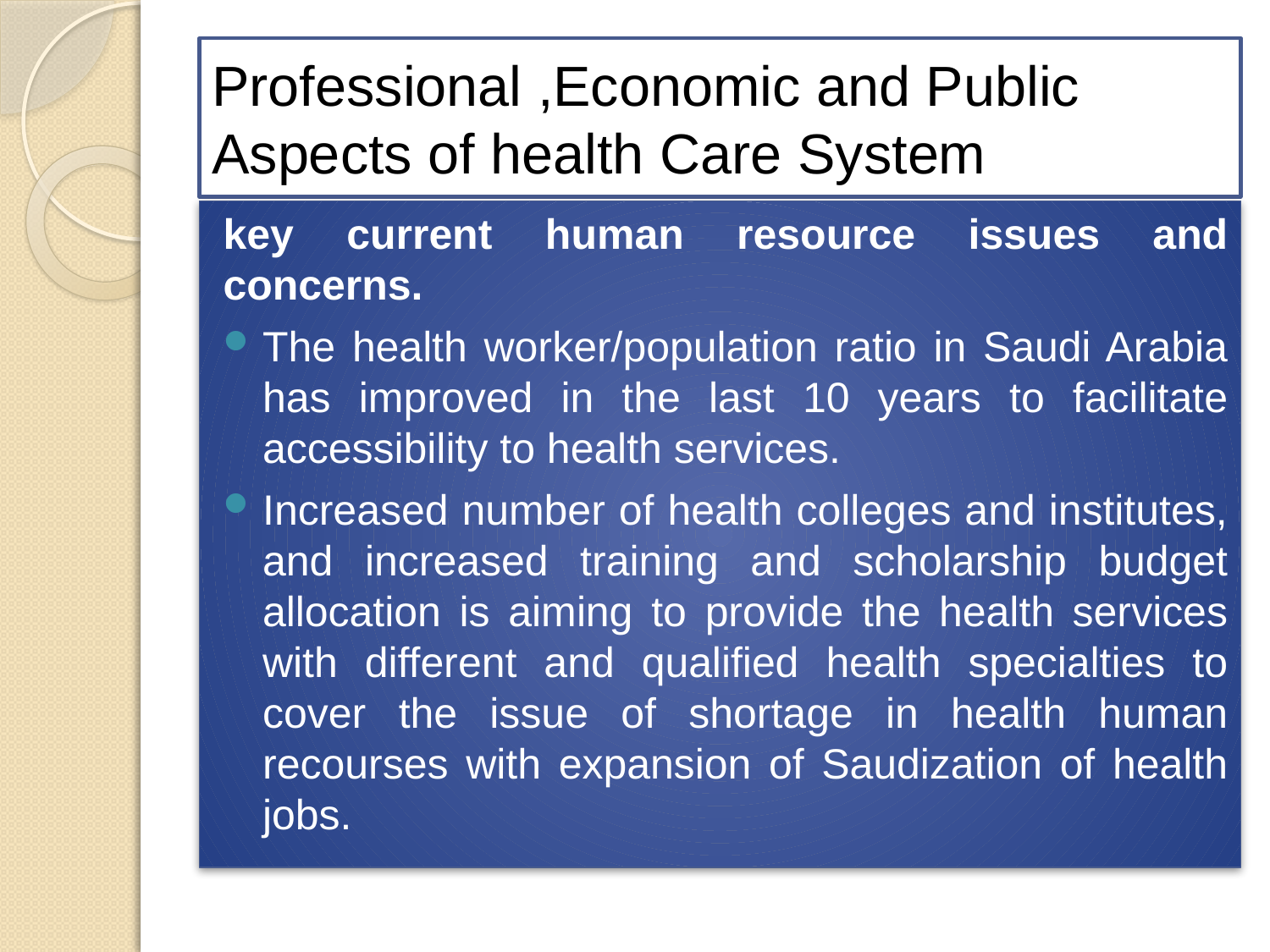

# Professional ,Economic and Public Aspects of health Care System
key current human resource issues and concerns.
The health worker/population ratio in Saudi Arabia has improved in the last 10 years to facilitate accessibility to health services.
Increased number of health colleges and institutes, and increased training and scholarship budget allocation is aiming to provide the health services with different and qualified health specialties to cover the issue of shortage in health human recourses with expansion of Saudization of health jobs.